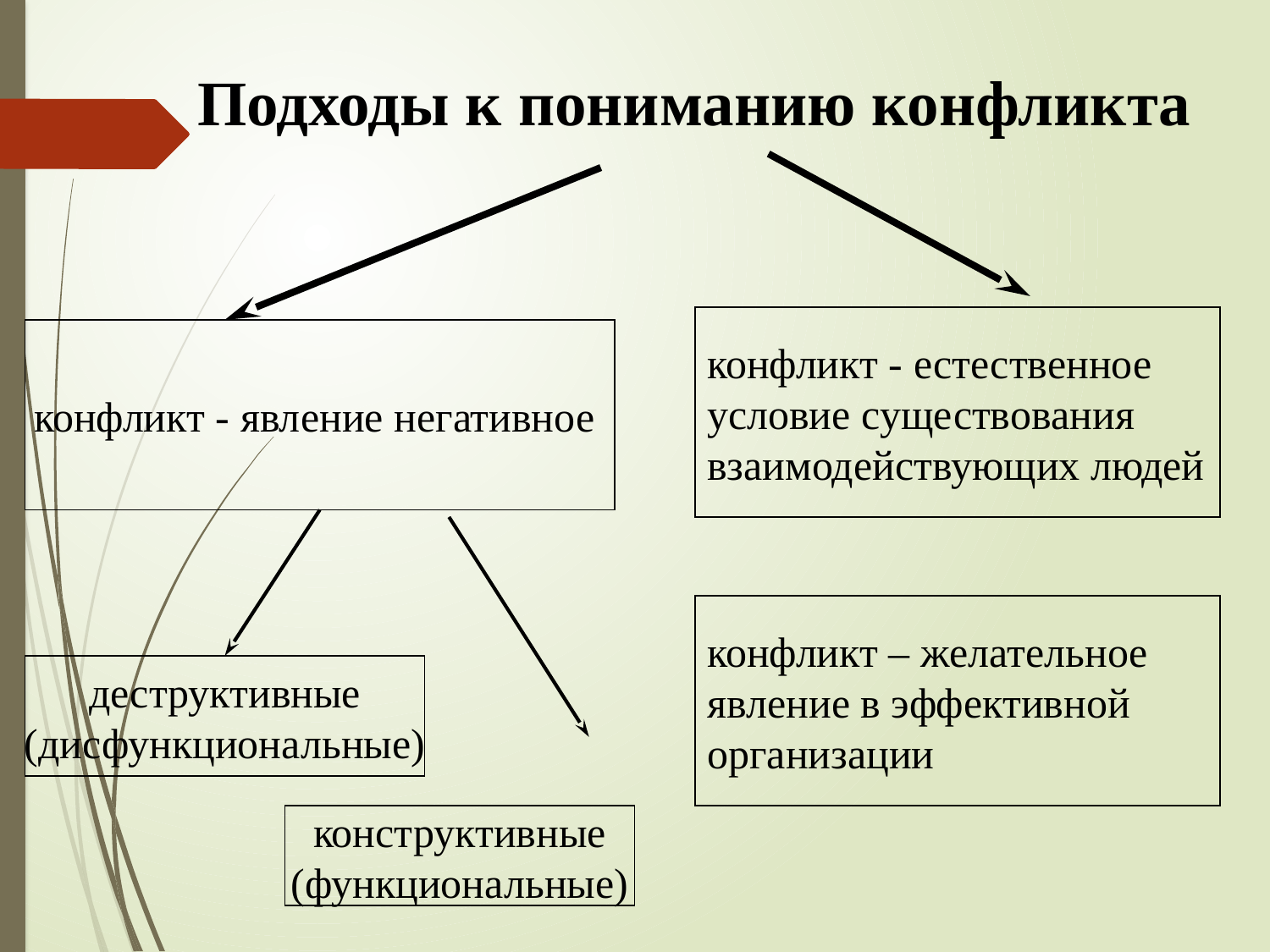

# Подходы к пониманию конфликта
конфликт - естественное
условие существования
взаимодействующих людей
конфликт - явление негативное
конфликт – желательное
явление в эффективной
организации
деструктивные
(дисфункциональные)
конструктивные
(функциональные)